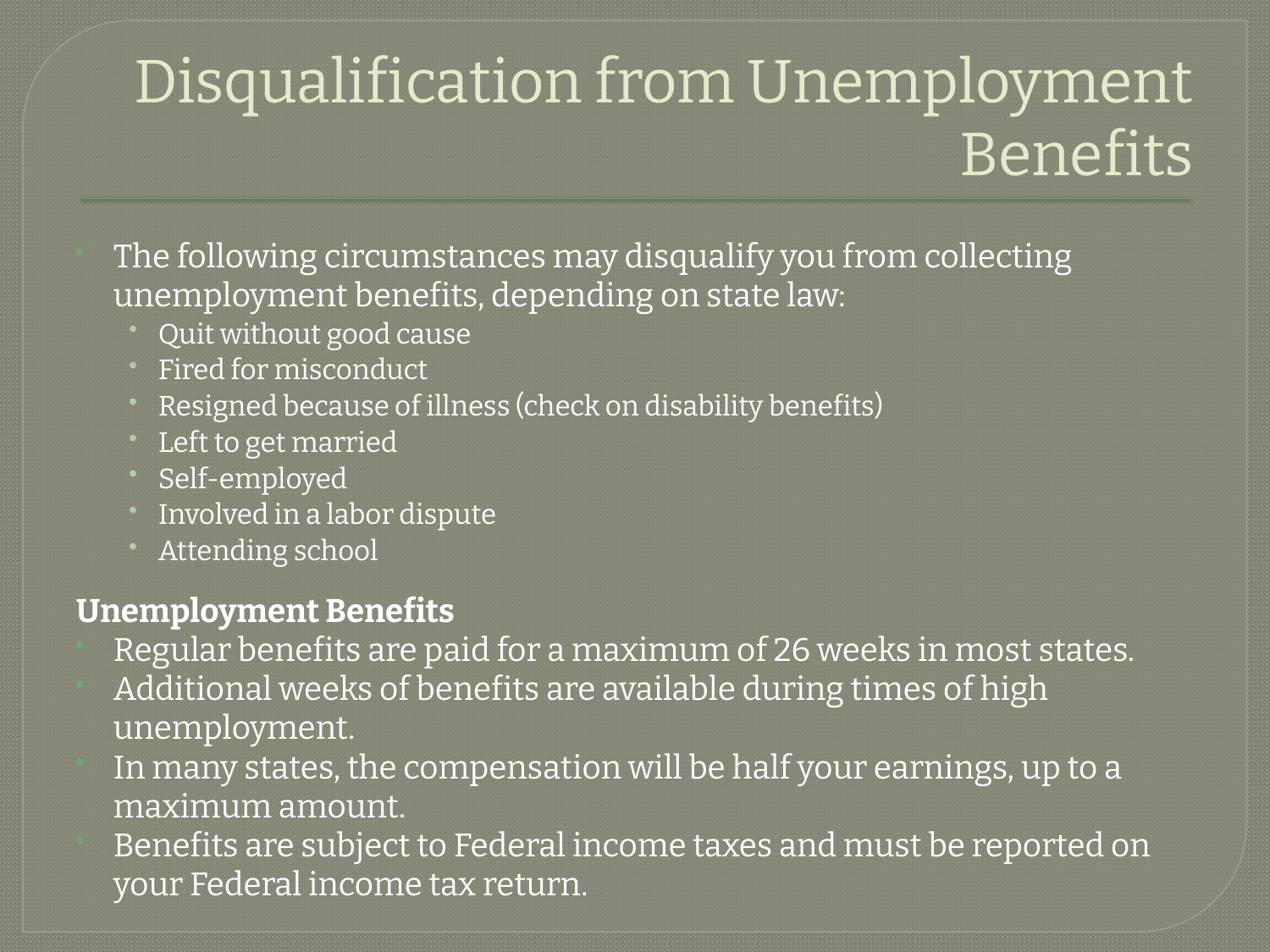

# Disqualification from Unemployment Benefits
The following circumstances may disqualify you from collecting unemployment benefits, depending on state law:
Quit without good cause
Fired for misconduct
Resigned because of illness (check on disability benefits)
Left to get married
Self-employed
Involved in a labor dispute
Attending school

Unemployment Benefits
Regular benefits are paid for a maximum of 26 weeks in most states.
Additional weeks of benefits are available during times of high unemployment.
In many states, the compensation will be half your earnings, up to a maximum amount.
Benefits are subject to Federal income taxes and must be reported on your Federal income tax return.